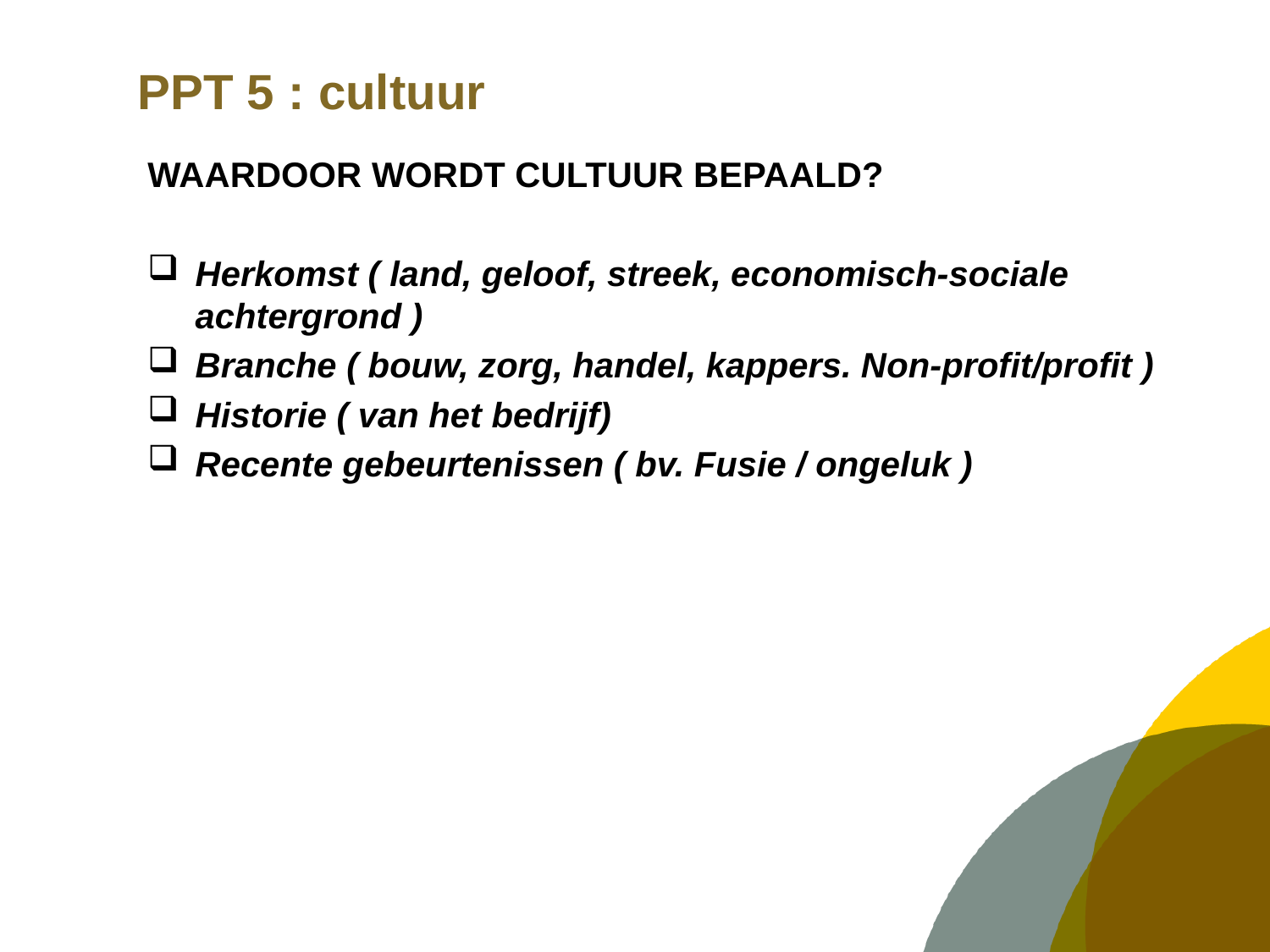

# PPT 5 : cultuur
WAARDOOR WORDT CULTUUR BEPAALD?

Herkomst ( land, geloof, streek, economisch-sociale achtergrond )
Branche ( bouw, zorg, handel, kappers. Non-profit/profit )
Historie ( van het bedrijf)
Recente gebeurtenissen ( bv. Fusie / ongeluk )